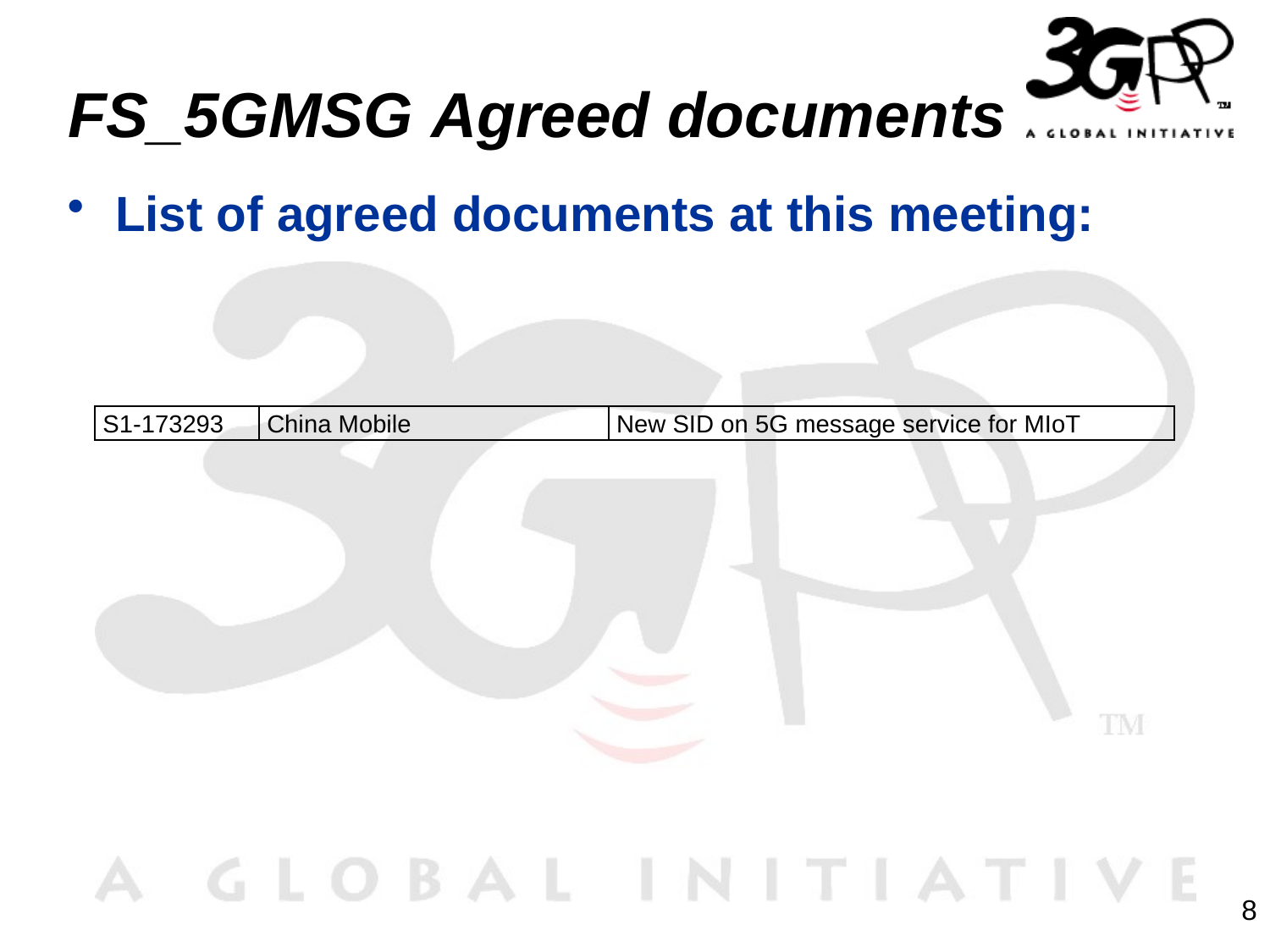

# FS_5GMSG Agreed documents
List of agreed documents at this meeting:

| S1-173293 | China Mobile | New SID on 5G message service for MIoT |
| --- | --- | --- |
8